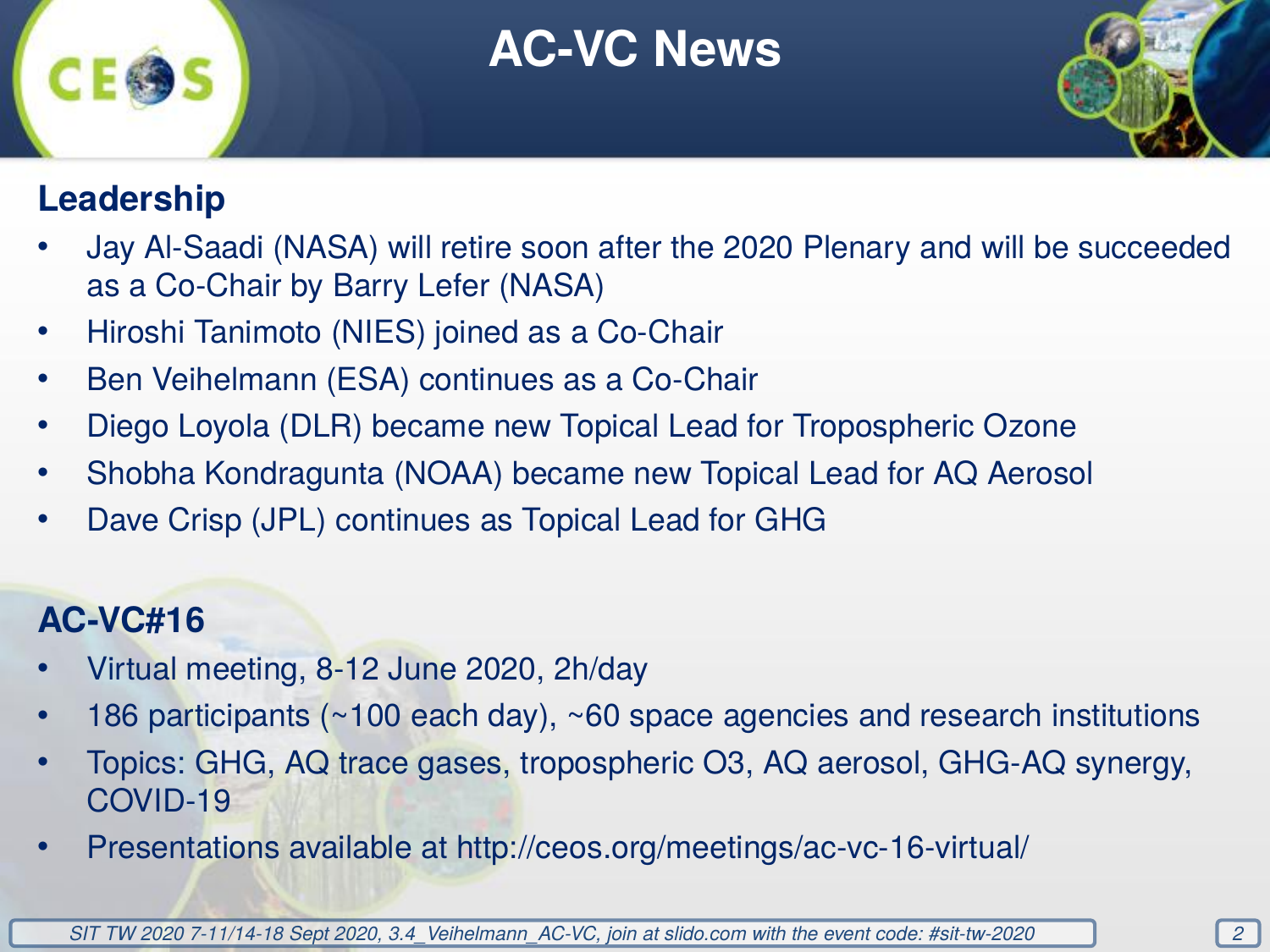

AC-VC News
Leadership
Jay Al-Saadi (NASA) will retire soon after the 2020 Plenary and will be succeeded as a Co-Chair by Barry Lefer (NASA)
Hiroshi Tanimoto (NIES) joined as a Co-Chair
Ben Veihelmann (ESA) continues as a Co-Chair
Diego Loyola (DLR) became new Topical Lead for Tropospheric Ozone
Shobha Kondragunta (NOAA) became new Topical Lead for AQ Aerosol
Dave Crisp (JPL) continues as Topical Lead for GHG

AC-VC#16
Virtual meeting, 8-12 June 2020, 2h/day
186 participants (~100 each day), ~60 space agencies and research institutions
Topics: GHG, AQ trace gases, tropospheric O3, AQ aerosol, GHG-AQ synergy, COVID-19
Presentations available at http://ceos.org/meetings/ac-vc-16-virtual/

2